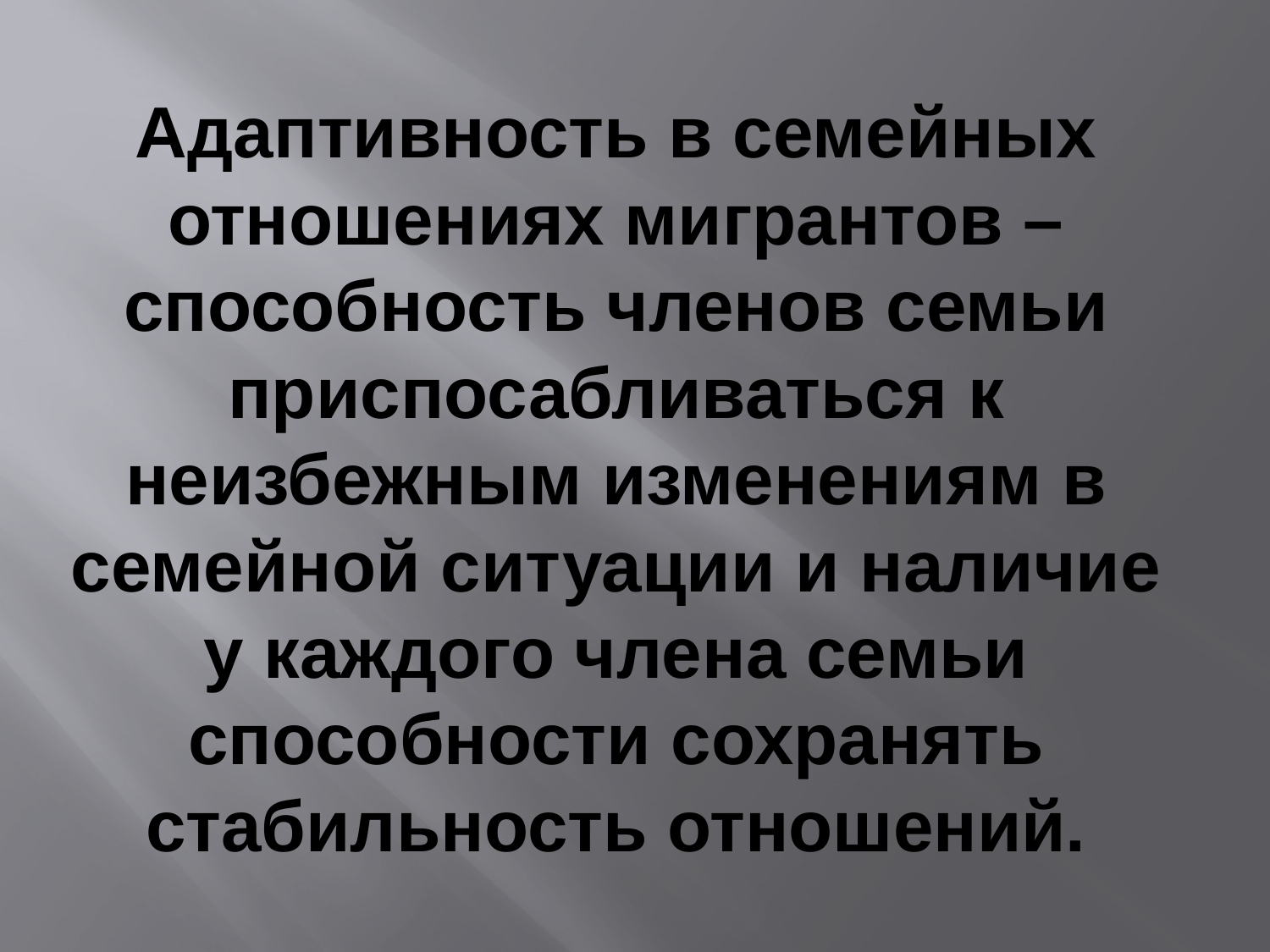

# Адаптивность в семейных отношениях мигрантов – способность членов семьи приспосабливаться к неизбежным изменениям в семейной ситуации и наличие у каждого члена семьи способности сохранять стабильность отношений.